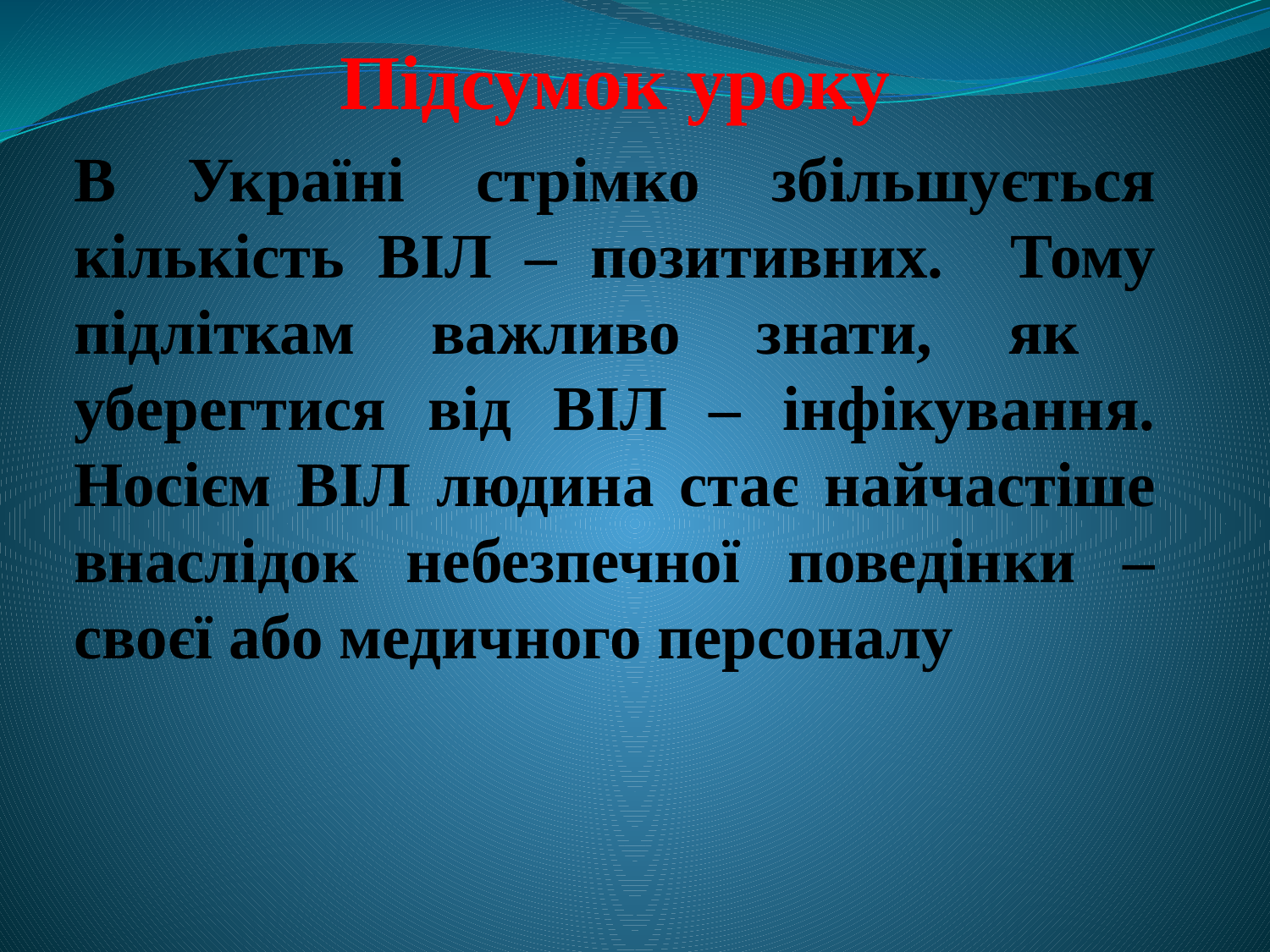

#
Підсумок уроку
В Україні стрімко збільшується кількість ВІЛ – позитивних.  Тому підліткам важливо знати, як  уберегтися від ВІЛ – інфікування. Носієм ВІЛ людина стає найчастіше внаслідок небезпечної поведінки – своєї або медичного персоналу